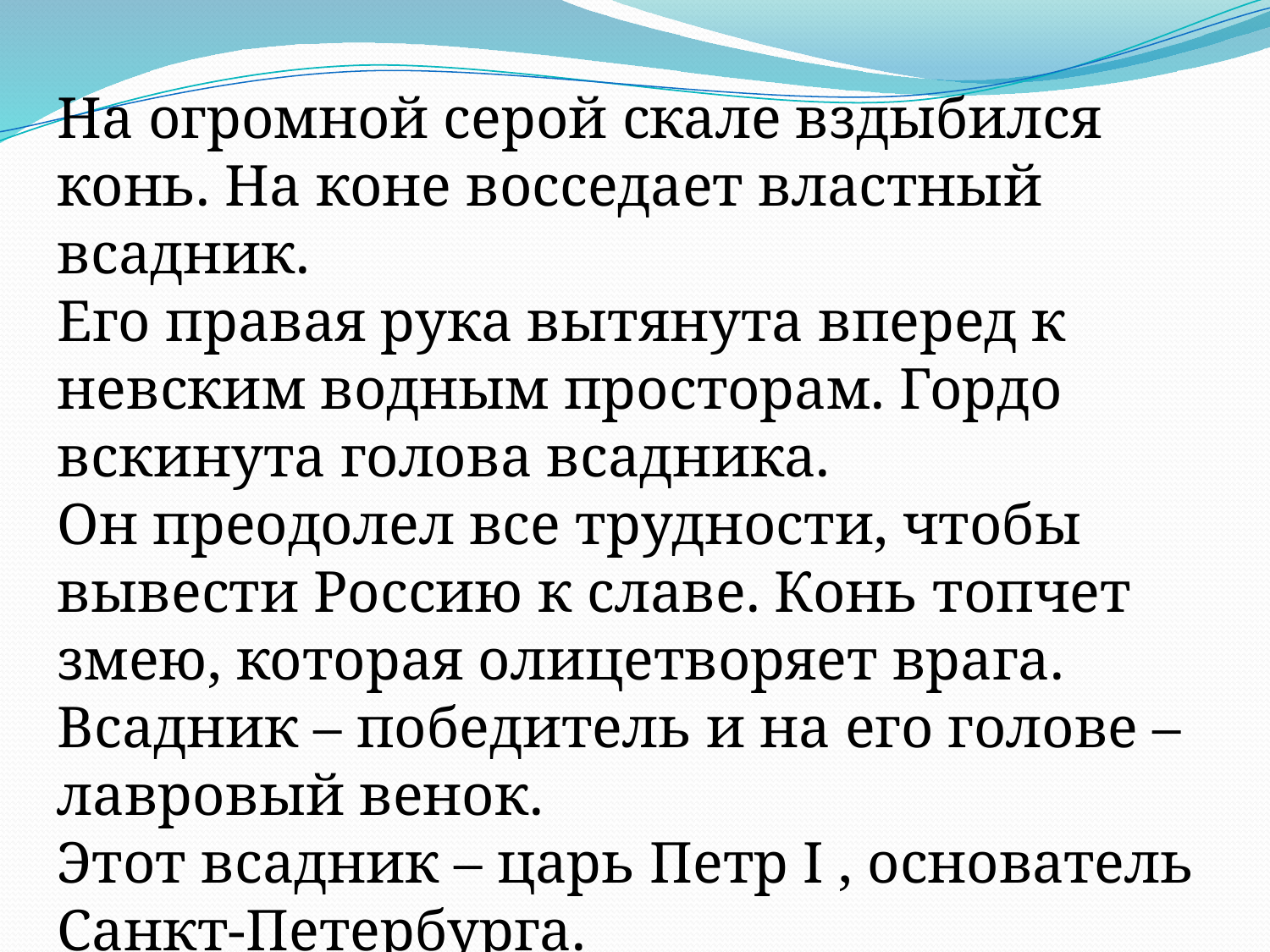

На огромной серой скале вздыбился конь. На коне восседает властный всадник.
Его правая рука вытянута вперед к невским водным просторам. Гордо вскинута голова всадника.
Он преодолел все трудности, чтобы вывести Россию к славе. Конь топчет змею, которая олицетворяет врага.
Всадник – победитель и на его голове – лавровый венок.
Этот всадник – царь Петр I , основатель Санкт-Петербурга.